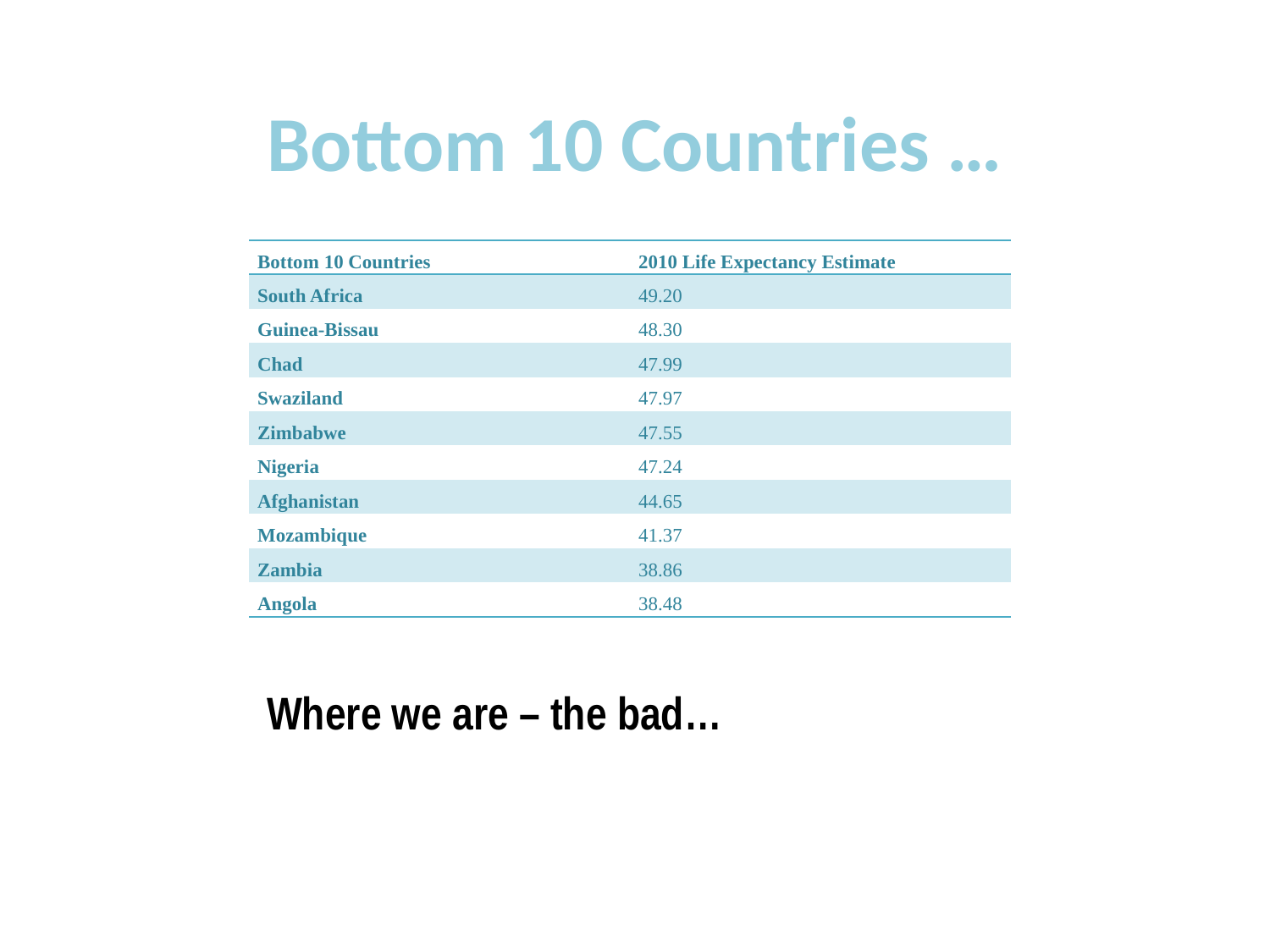

Bottom 10 Countries …
| Bottom 10 Countries | 2010 Life Expectancy Estimate |
| --- | --- |
| South Africa | 49.20 |
| Guinea-Bissau | 48.30 |
| Chad | 47.99 |
| Swaziland | 47.97 |
| Zimbabwe | 47.55 |
| Nigeria | 47.24 |
| Afghanistan | 44.65 |
| Mozambique | 41.37 |
| Zambia | 38.86 |
| Angola | 38.48 |
# Where we are – the bad…